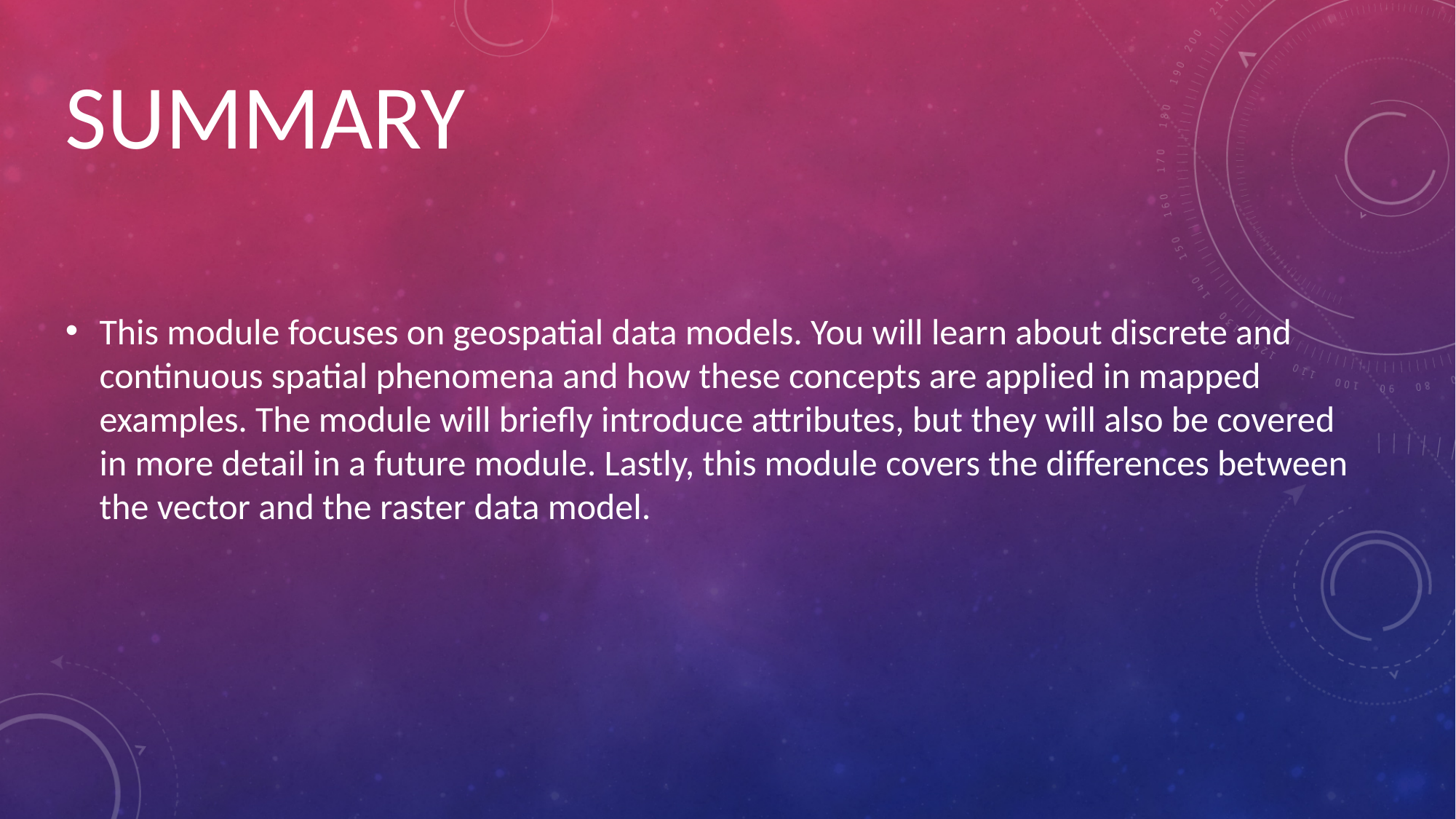

# Summary
This module focuses on geospatial data models. You will learn about discrete and continuous spatial phenomena and how these concepts are applied in mapped examples. The module will briefly introduce attributes, but they will also be covered in more detail in a future module. Lastly, this module covers the differences between the vector and the raster data model.